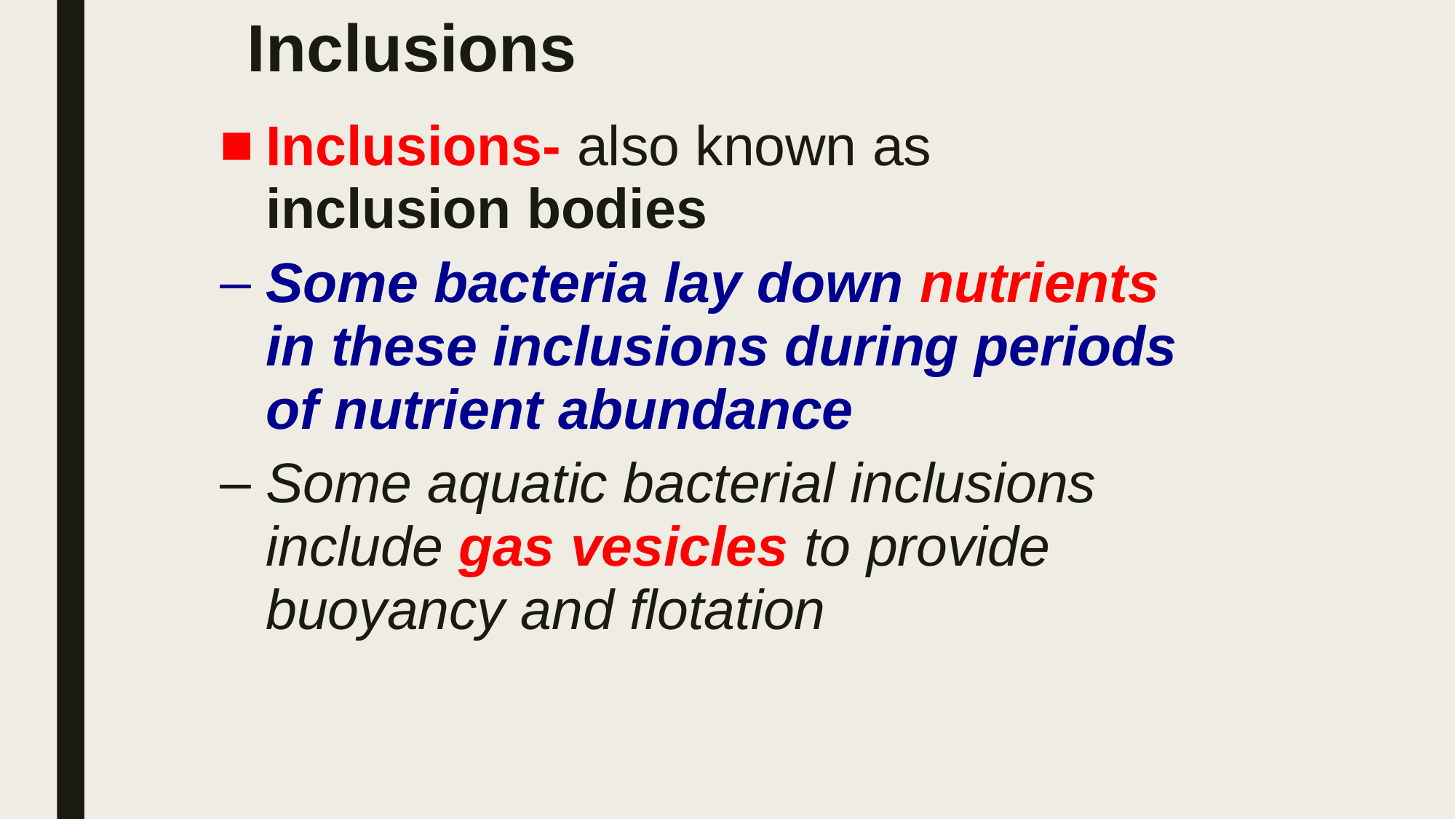

# Inclusions
Inclusions- also known as inclusion bodies
Some bacteria lay down nutrients in these inclusions during periods of nutrient abundance
Some aquatic bacterial inclusions include gas vesicles to provide buoyancy and flotation